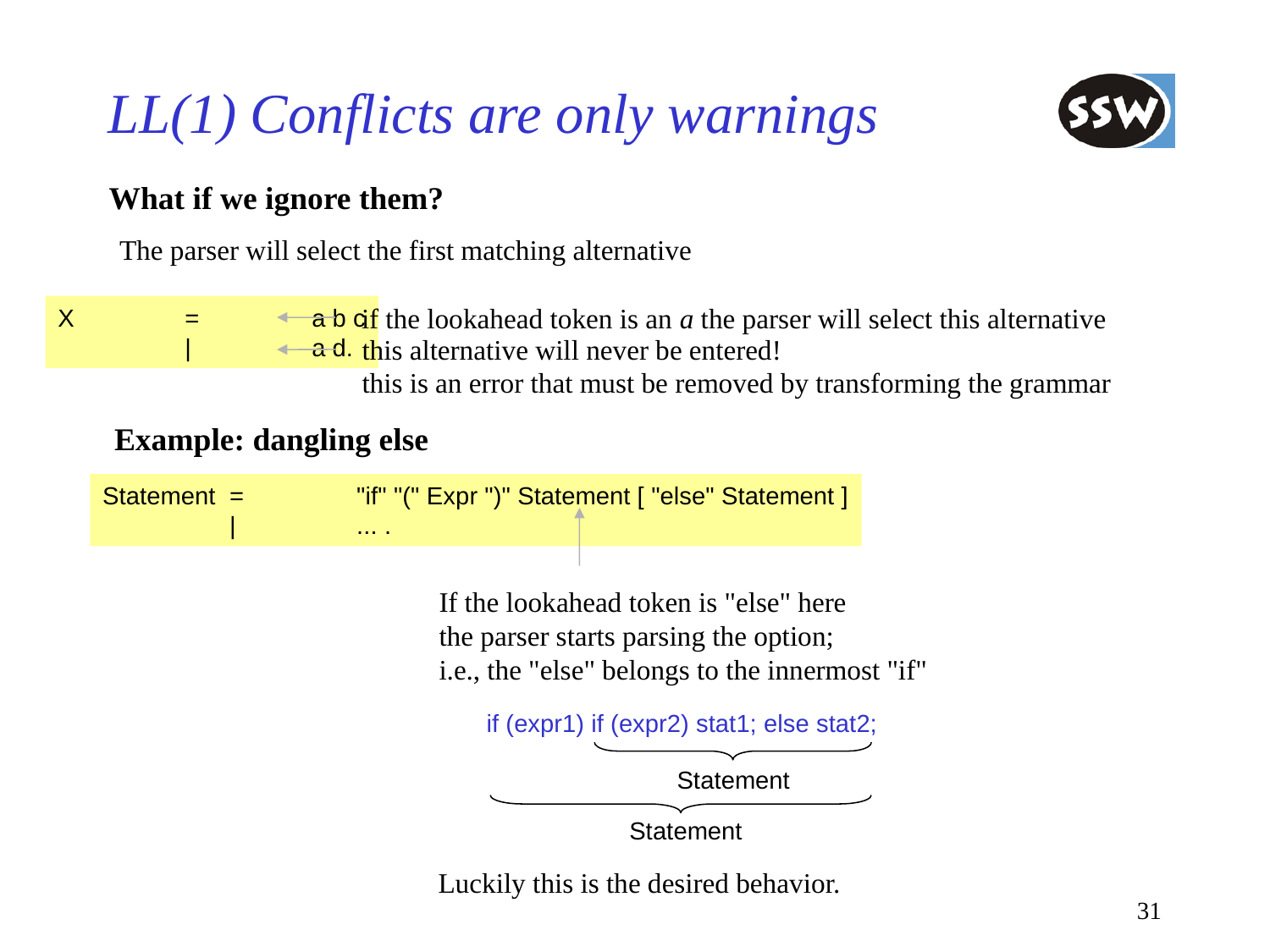

# LL(1) Conflicts are only warnings
What if we ignore them?
The parser will select the first matching alternative
if the lookahead token is an a the parser will select this alternative
X	=	a b c
	|	a d.

this alternative will never be entered!
this is an error that must be removed by transforming the grammar

Example: dangling else
Statement	=	"if" "(" Expr ")" Statement [ "else" Statement ]
	|	... .

If the lookahead token is "else" here
the parser starts parsing the option;
i.e., the "else" belongs to the innermost "if"

if (expr1) if (expr2) stat1; else stat2;
Statement
Statement
Luckily this is the desired behavior.
31